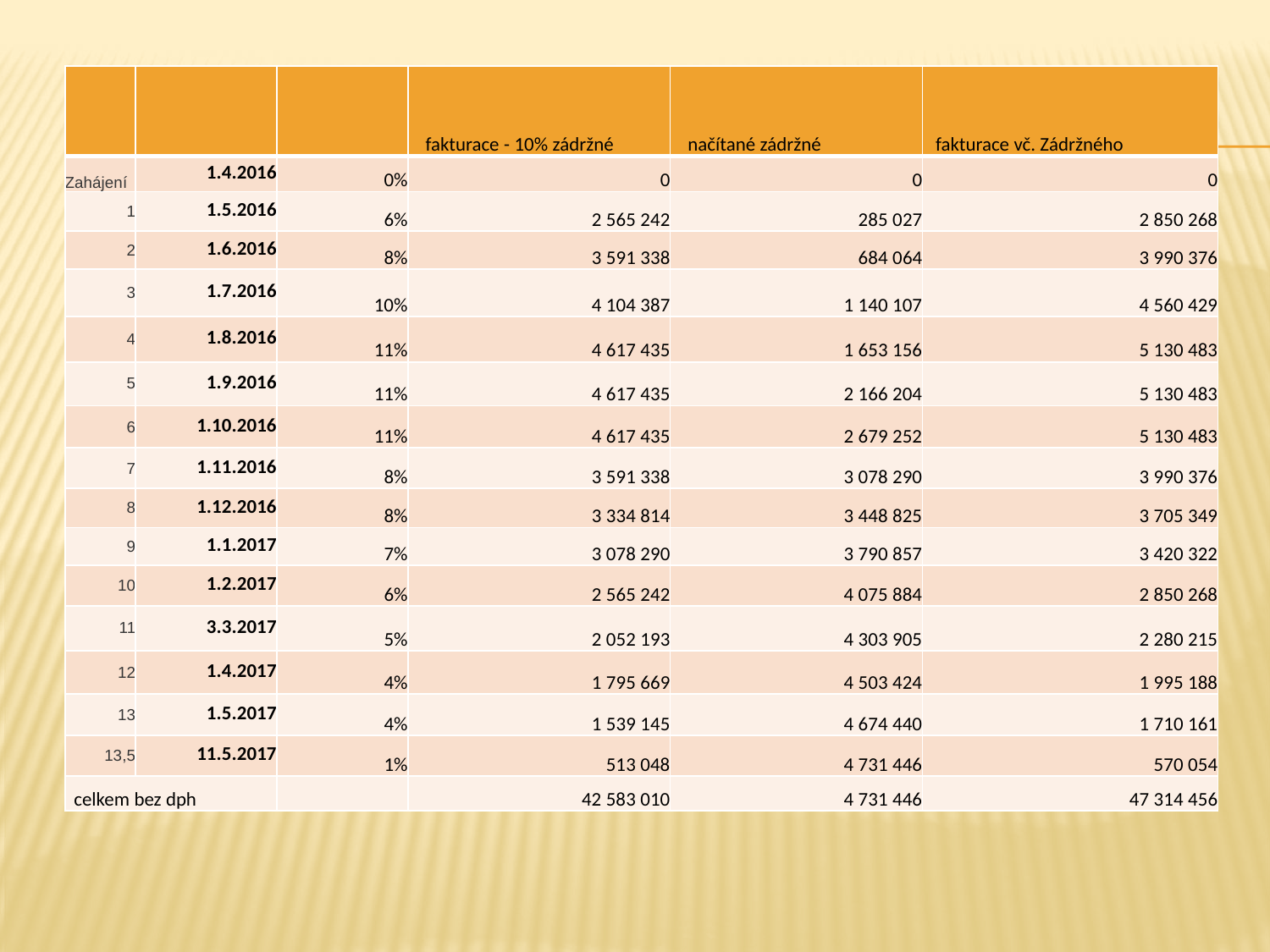

|  |  |  | fakturace - 10% zádržné | načítané zádržné | fakturace vč. Zádržného |
| --- | --- | --- | --- | --- | --- |
| Zahájení | 1.4.2016 | 0% | 0 | 0 | 0 |
| 1 | 1.5.2016 | 6% | 2 565 242 | 285 027 | 2 850 268 |
| 2 | 1.6.2016 | 8% | 3 591 338 | 684 064 | 3 990 376 |
| 3 | 1.7.2016 | 10% | 4 104 387 | 1 140 107 | 4 560 429 |
| 4 | 1.8.2016 | 11% | 4 617 435 | 1 653 156 | 5 130 483 |
| 5 | 1.9.2016 | 11% | 4 617 435 | 2 166 204 | 5 130 483 |
| 6 | 1.10.2016 | 11% | 4 617 435 | 2 679 252 | 5 130 483 |
| 7 | 1.11.2016 | 8% | 3 591 338 | 3 078 290 | 3 990 376 |
| 8 | 1.12.2016 | 8% | 3 334 814 | 3 448 825 | 3 705 349 |
| 9 | 1.1.2017 | 7% | 3 078 290 | 3 790 857 | 3 420 322 |
| 10 | 1.2.2017 | 6% | 2 565 242 | 4 075 884 | 2 850 268 |
| 11 | 3.3.2017 | 5% | 2 052 193 | 4 303 905 | 2 280 215 |
| 12 | 1.4.2017 | 4% | 1 795 669 | 4 503 424 | 1 995 188 |
| 13 | 1.5.2017 | 4% | 1 539 145 | 4 674 440 | 1 710 161 |
| 13,5 | 11.5.2017 | 1% | 513 048 | 4 731 446 | 570 054 |
| celkem bez dph |  |  | 42 583 010 | 4 731 446 | 47 314 456 |
#